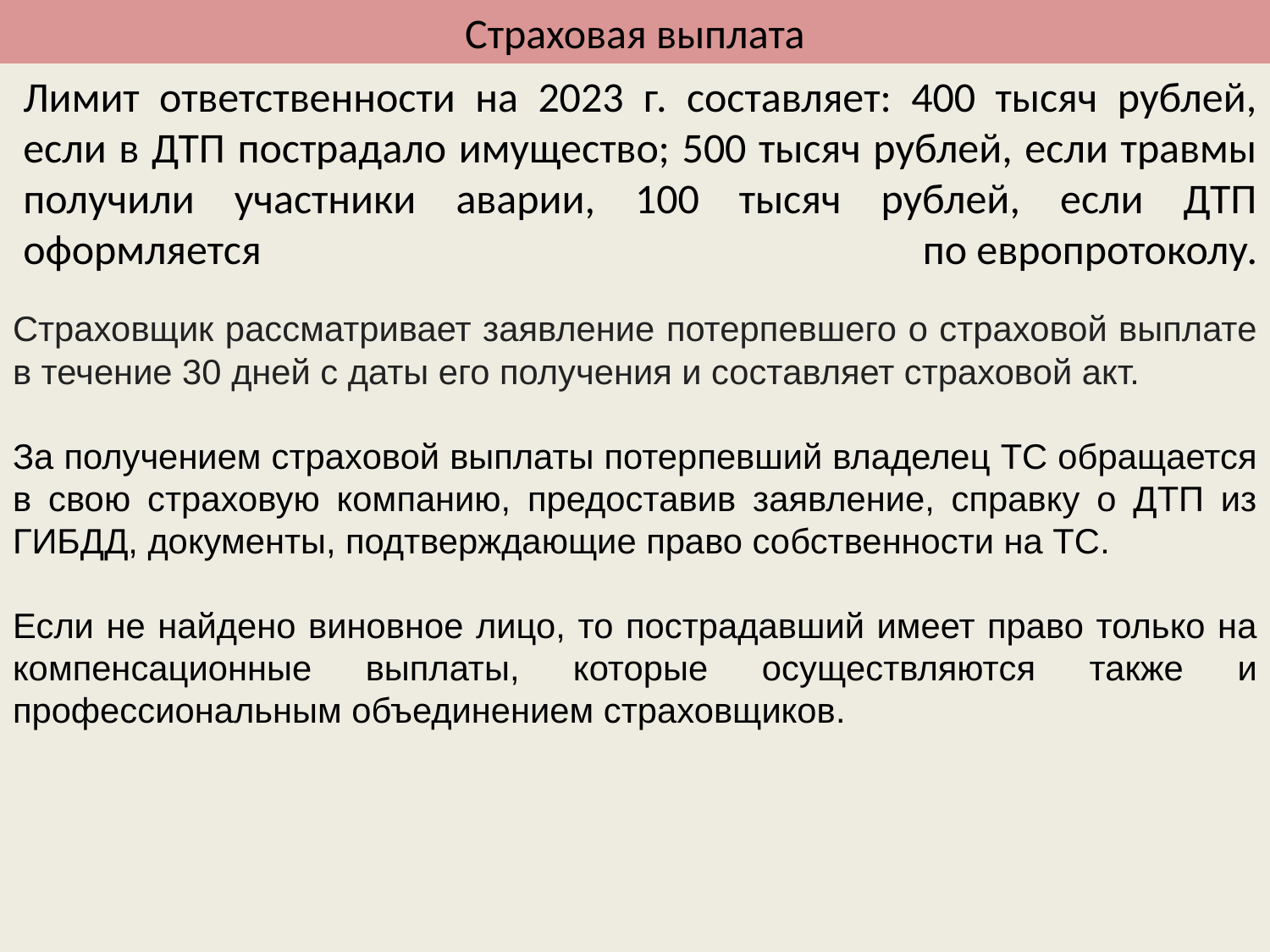

# Страховая выплата
Лимит ответственности на 2023 г. составляет: 400 тысяч рублей, если в ДТП пострадало имущество; 500 тысяч рублей, если травмы получили участники аварии, 100 тысяч рублей, если ДТП оформляется по европротоколу.
Страховщик рассматривает заявление потерпевшего о страховой выплате в течение 30 дней с даты его получения и составляет страховой акт.

За получением страховой выплаты потерпевший владелец ТС обращается в свою страховую компанию, предоставив заявление, справку о ДТП из ГИБДД, документы, подтверждающие право собственности на ТС.

Если не найдено виновное лицо, то пострадавший имеет право только на компенсационные выплаты, которые осуществляются также и профессиональным объединением страховщиков.